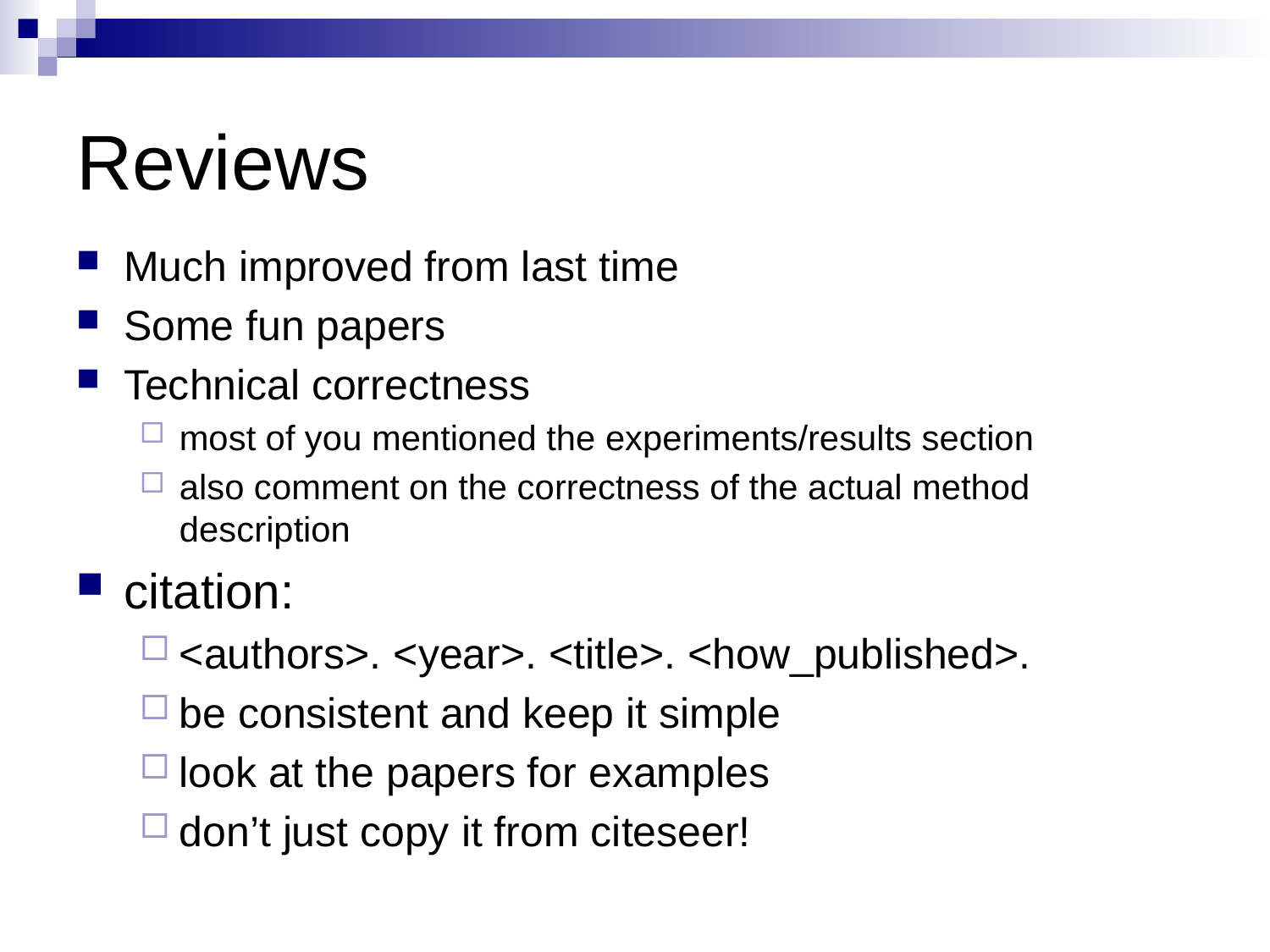

# Reviews
Much improved from last time
Some fun papers
Technical correctness
most of you mentioned the experiments/results section
also comment on the correctness of the actual method description
citation:
<authors>. <year>. <title>. <how_published>.
be consistent and keep it simple
look at the papers for examples
don’t just copy it from citeseer!